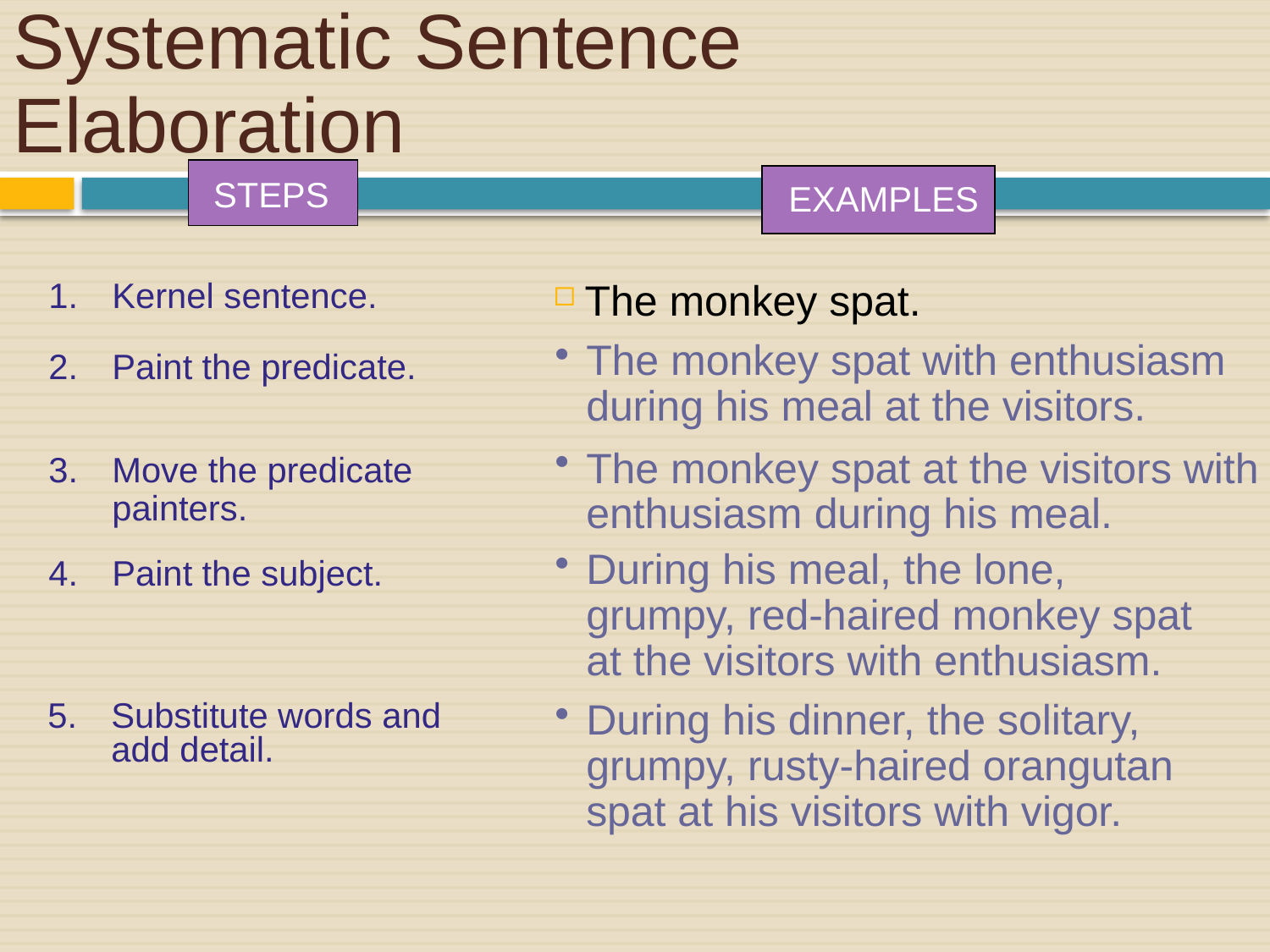

# Systematic Sentence Elaboration

STEPS
EXAMPLES
1.	Kernel sentence.
The monkey spat.
The monkey spat with enthusiasm during his meal at the visitors.
2.	Paint the predicate.
The monkey spat at the visitors with enthusiasm during his meal.
3.	Move the predicate painters.
During his meal, the lone, grumpy, red-haired monkey spat at the visitors with enthusiasm.
4.	Paint the subject.
During his dinner, the solitary, grumpy, rusty-haired orangutan spat at his visitors with vigor.
5.	Substitute words and add detail.